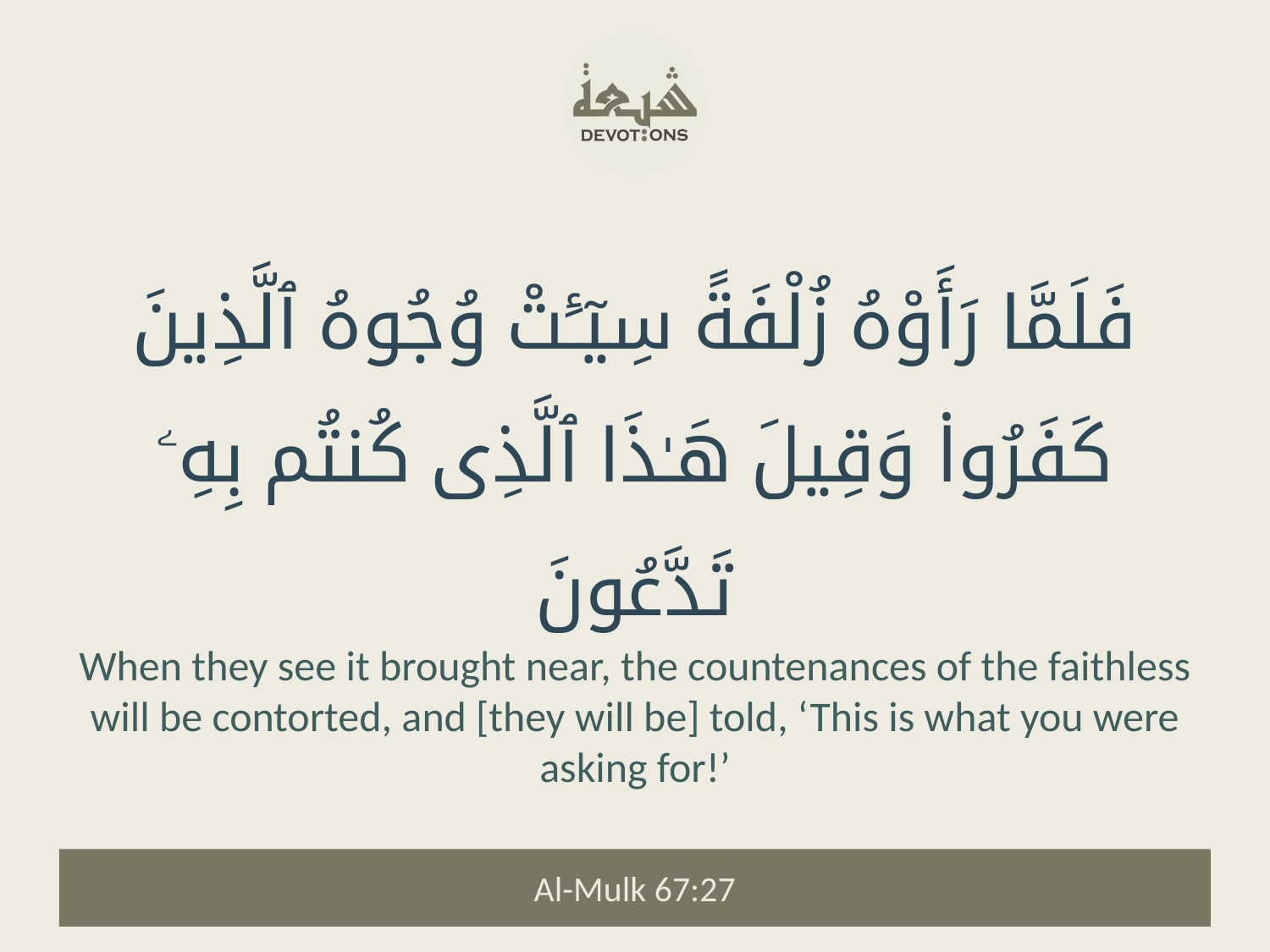

فَلَمَّا رَأَوْهُ زُلْفَةً سِيٓـَٔتْ وُجُوهُ ٱلَّذِينَ كَفَرُوا۟ وَقِيلَ هَـٰذَا ٱلَّذِى كُنتُم بِهِۦ تَدَّعُونَ
When they see it brought near, the countenances of the faithless will be contorted, and [they will be] told, ‘This is what you were asking for!’
Al-Mulk 67:27